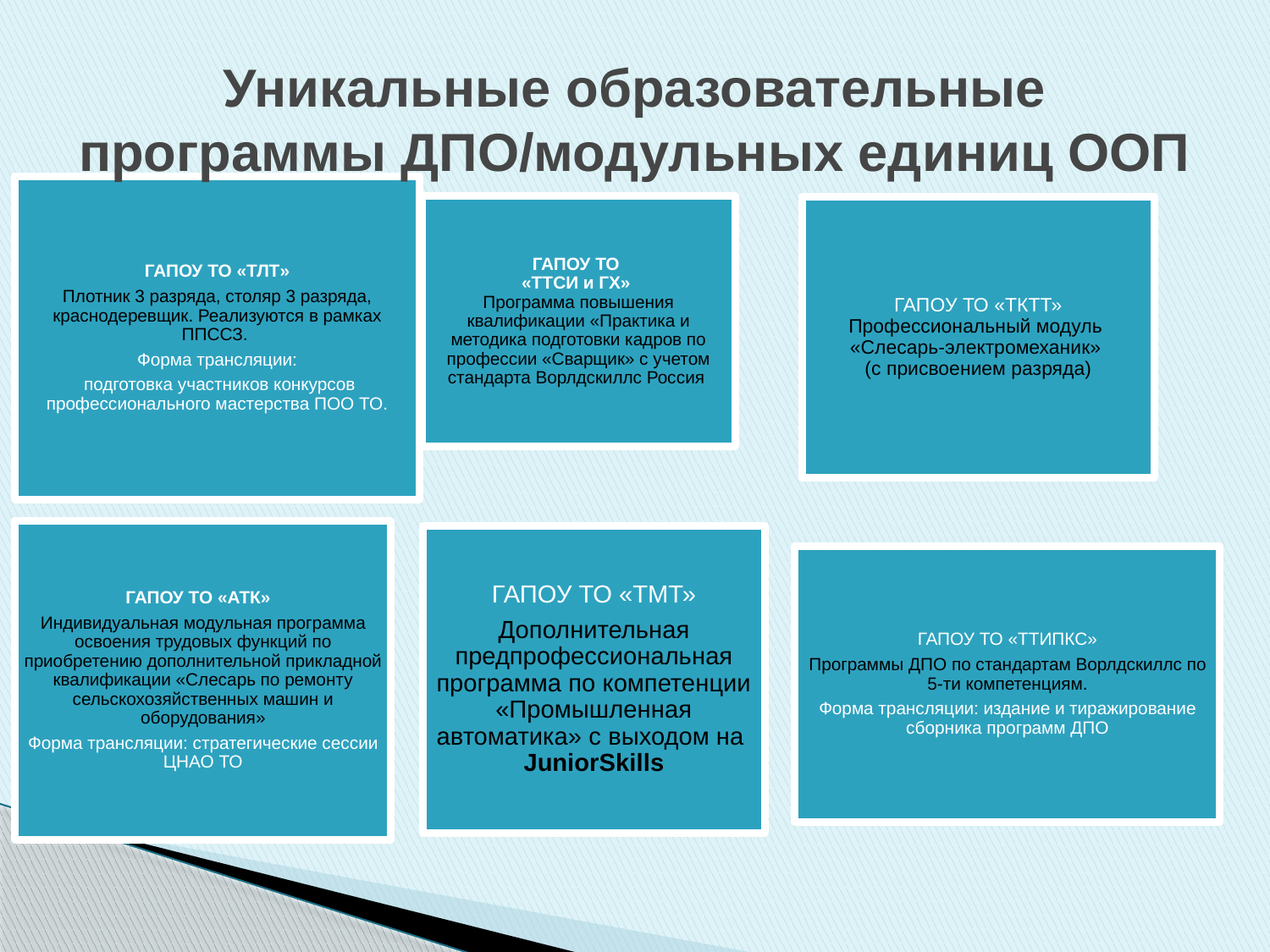

# Уникальные образовательные программы ДПО/модульных единиц ООП
ГАПОУ ТО
«ТТСИ и ГХ»
Программа повышения квалификации «Практика и методика подготовки кадров по профессии «Сварщик» с учетом стандарта Ворлдскиллс Россия
ГАПОУ ТО «ТКТТ»
Профессиональный модуль
«Слесарь-электромеханик»
(с присвоением разряда)
ГАПОУ ТО «ТМТ»
Дополнительная предпрофессиональная программа по компетенции «Промышленная автоматика» с выходом на  JuniorSkills
ГАПОУ ТО «АТК»
Индивидуальная модульная программа освоения трудовых функций по приобретению дополнительной прикладной квалификации «Слесарь по ремонту сельскохозяйственных машин и оборудования»
Форма трансляции: стратегические сессии ЦНАО ТО
ГАПОУ ТО «ТЛТ»
Плотник 3 разряда, столяр 3 разряда, краснодеревщик. Реализуются в рамках ППССЗ.
Форма трансляции:
 подготовка участников конкурсов профессионального мастерства ПОО ТО.
ГАПОУ ТО «ТТИПКС»
Программы ДПО по стандартам Ворлдскиллс по 5-ти компетенциям.
Форма трансляции: издание и тиражирование сборника программ ДПО